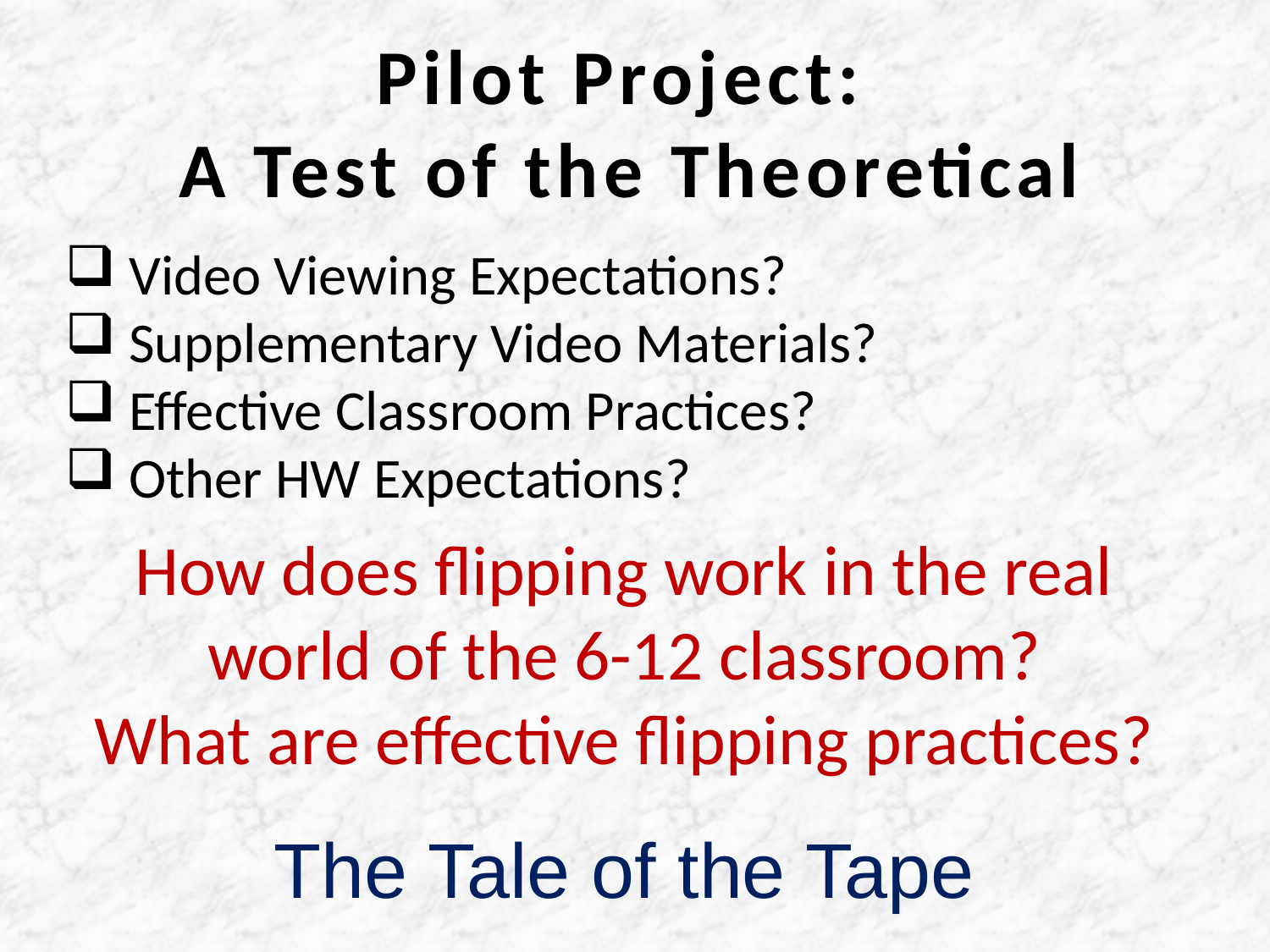

Pilot Project:
A Test of the Theoretical
Video Viewing Expectations?
Supplementary Video Materials?
Effective Classroom Practices?
Other HW Expectations?
How does flipping work in the real world of the 6-12 classroom?
What are effective flipping practices?
The Tale of the Tape